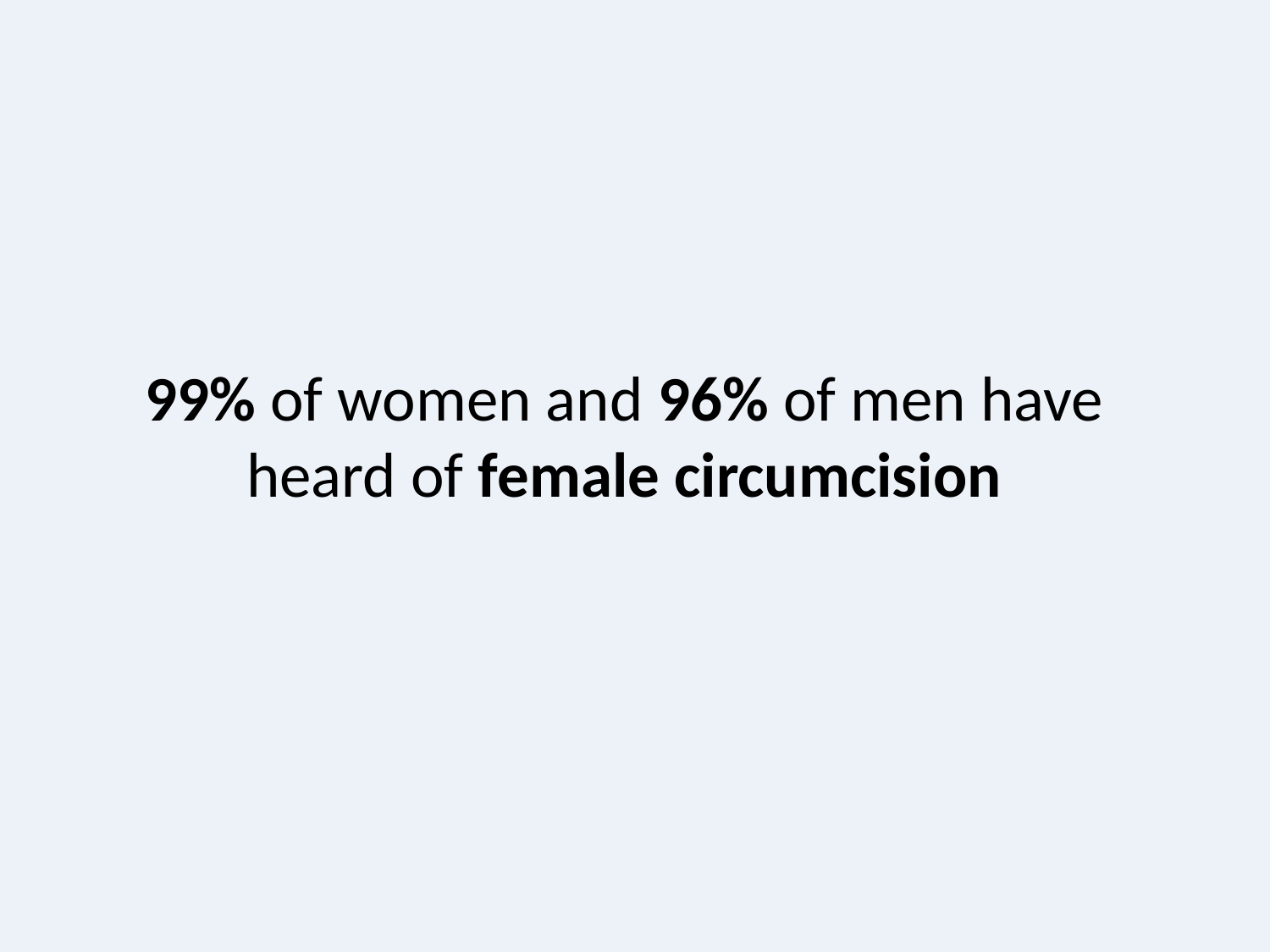

# 99% of women and 96% of men have heard of female circumcision